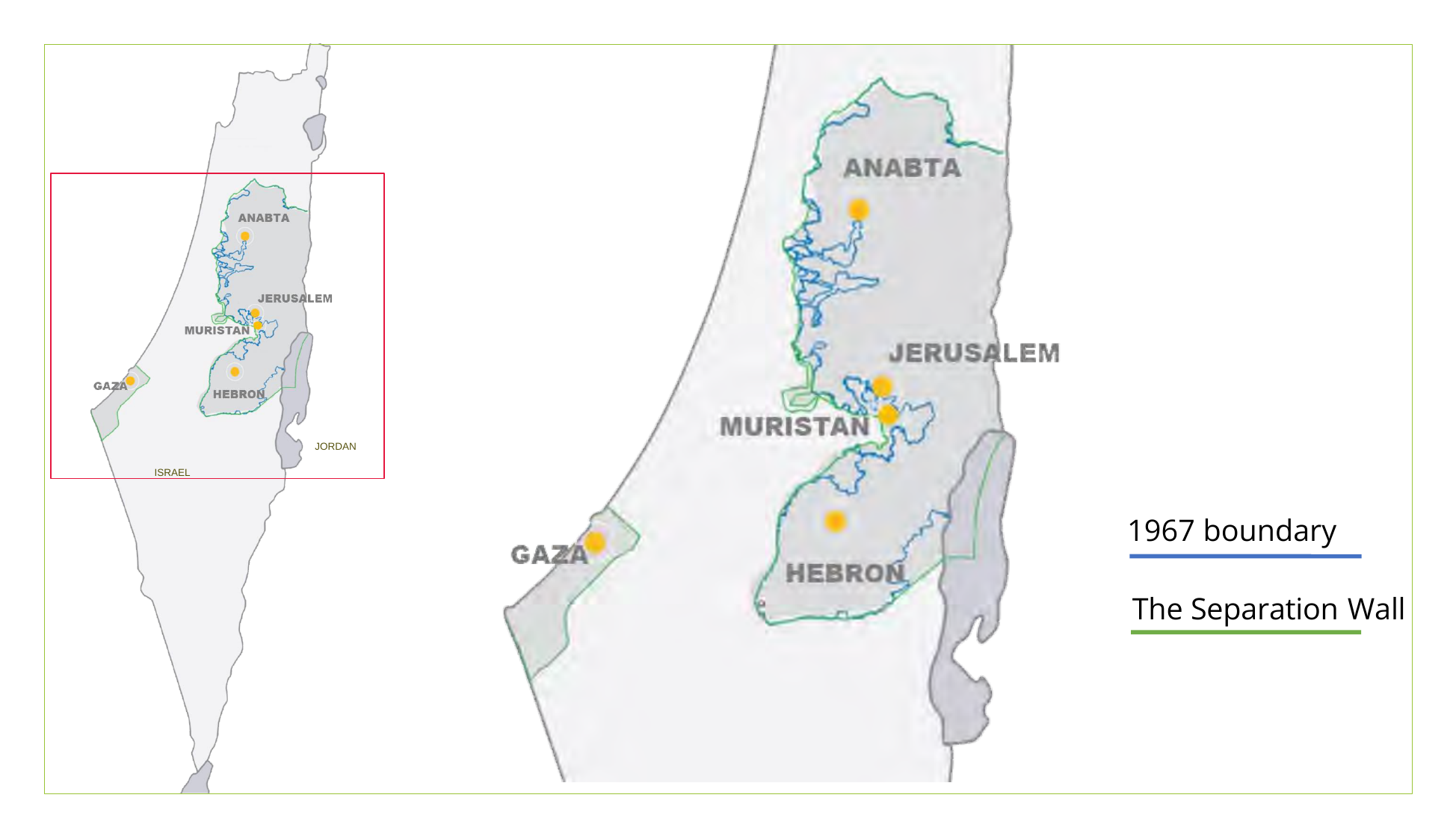

JORDAN

ISRAEL
1967 boundary

The Separation Wall